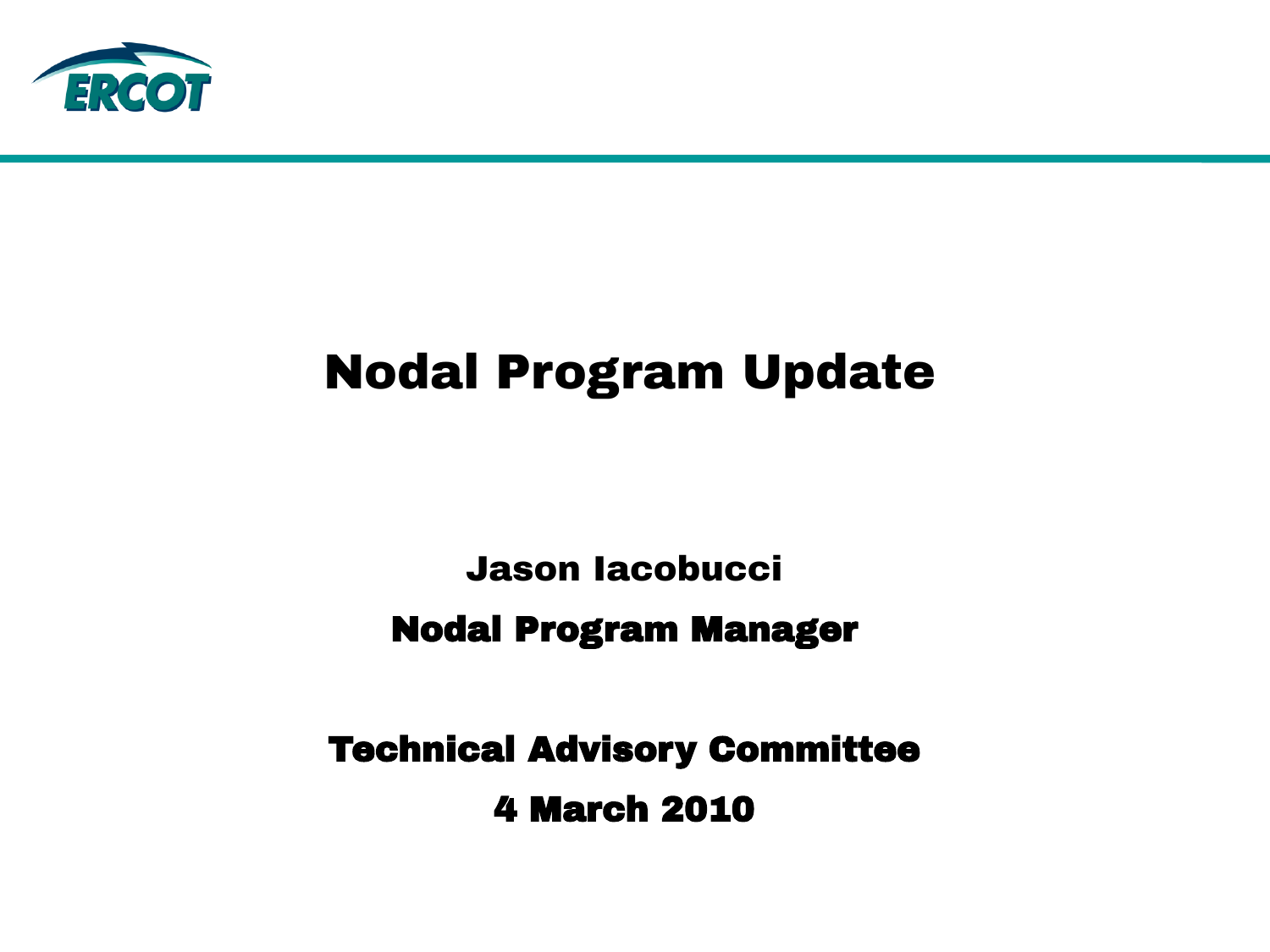

# Nodal Program Update
Jason Iacobucci
Nodal Program Manager

Technical Advisory Committee
4 March 2010